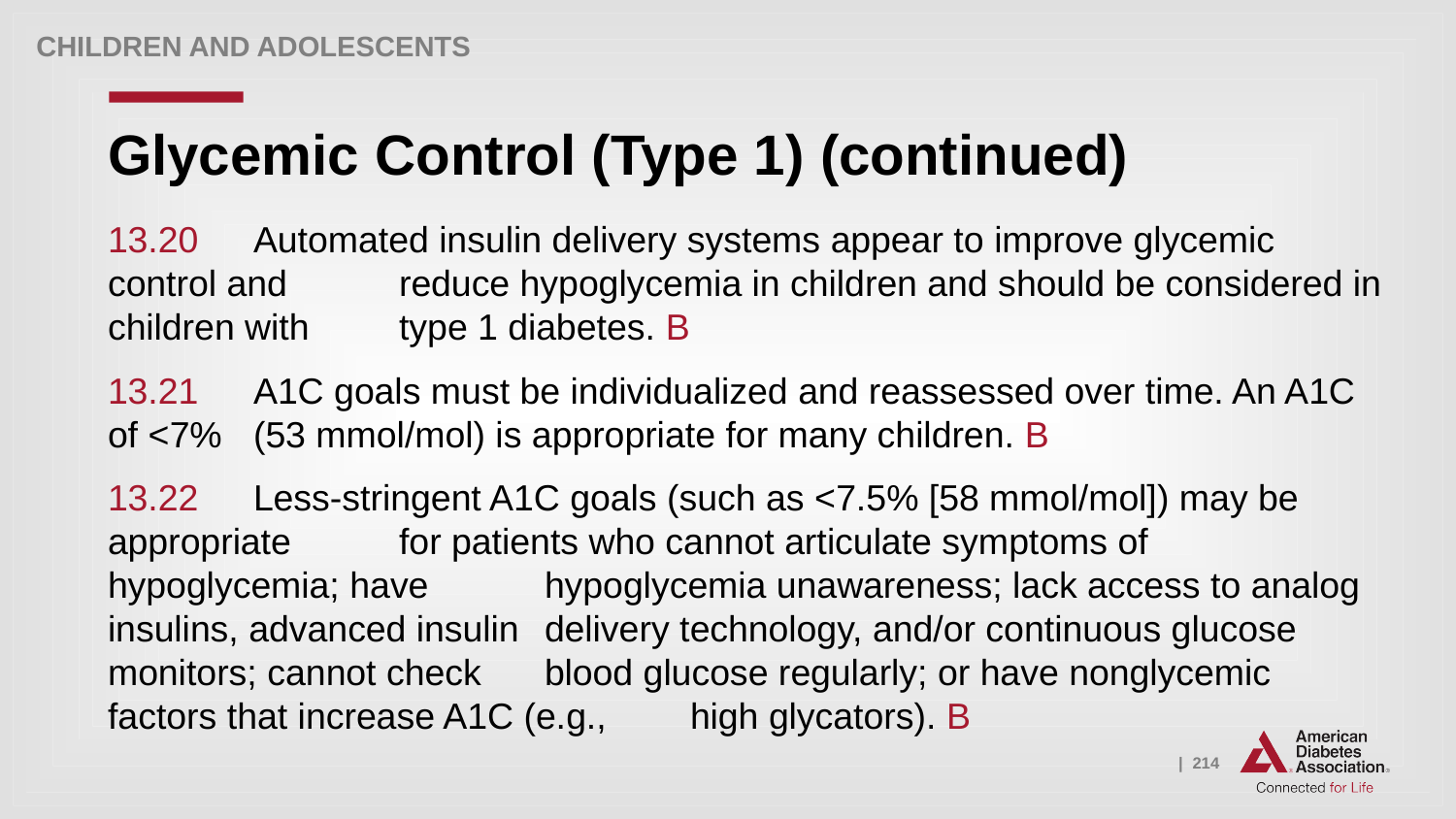

Children and adolescents
# Glycemic Control (Type 1) (continued)
13.20 	Automated insulin delivery systems appear to improve glycemic control and 	reduce hypoglycemia in children and should be considered in children with 	type 1 diabetes. B
13.21 	A1C goals must be individualized and reassessed over time. An A1C of <7% 	(53 mmol/mol) is appropriate for many children. B
13.22 	Less-stringent A1C goals (such as <7.5% [58 mmol/mol]) may be appropriate 	for patients who cannot articulate symptoms of hypoglycemia; have 	hypoglycemia unawareness; lack access to analog insulins, advanced insulin 	delivery technology, and/or continuous glucose monitors; cannot check 	blood glucose regularly; or have nonglycemic factors that increase A1C (e.g., 	high glycators). B